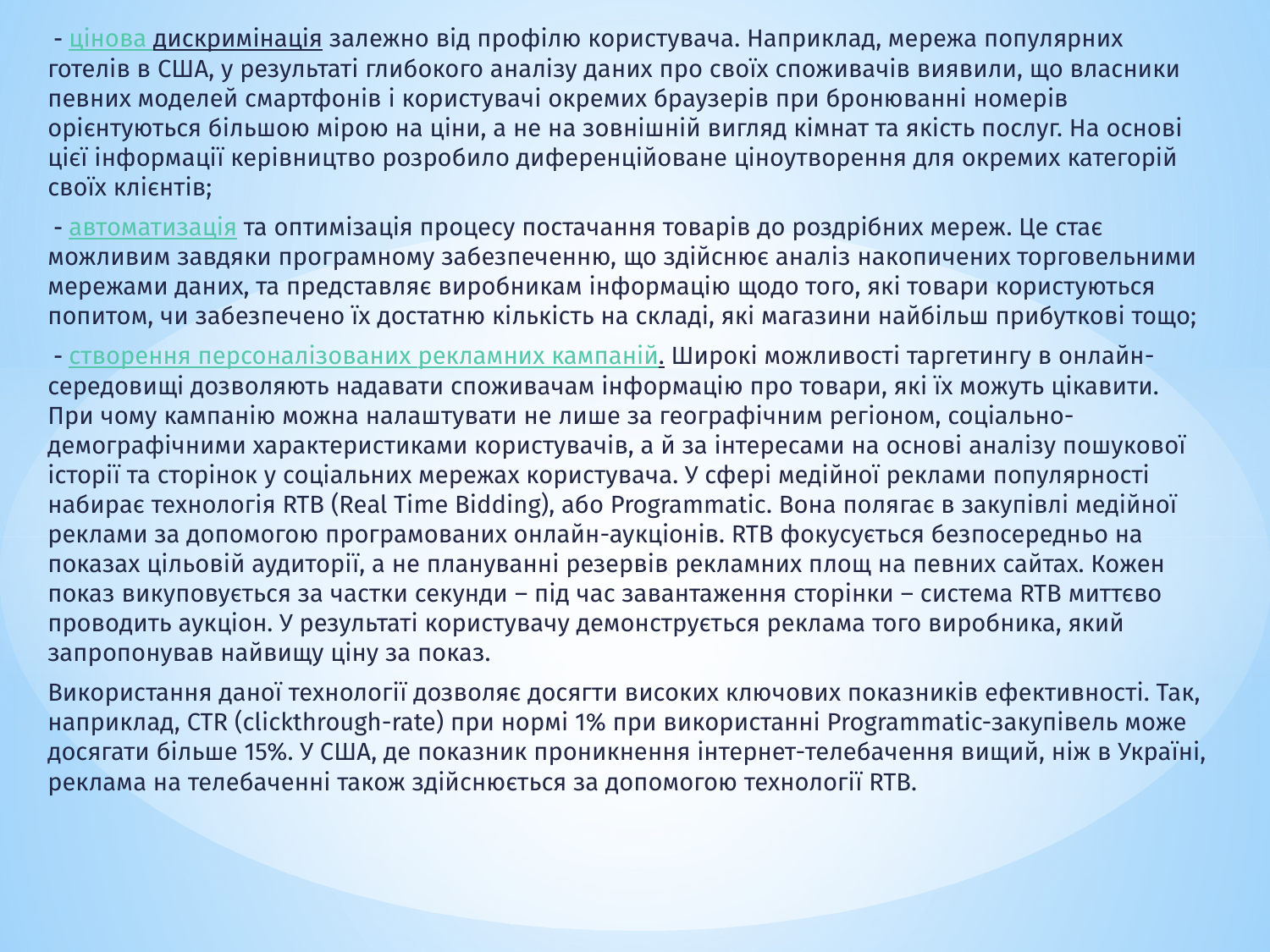

− цінова дискримінація залежно від профілю користувача. Наприклад, мережа популярних готелів в США, у результаті глибокого аналізу даних про своїх споживачів виявили, що власники певних моделей смартфонів і користувачі окремих браузерів при бронюванні номерів орієнтуються більшою мірою на ціни, а не на зовнішній вигляд кімнат та якість послуг. На основі цієї інформації керівництво розробило диференційоване ціноутворення для окремих категорій своїх клієнтів;
 − автоматизація та оптимізація процесу постачання товарів до роздрібних мереж. Це стає можливим завдяки програмному забезпеченню, що здійснює аналіз накопичених торговельними мережами даних, та представляє виробникам інформацію щодо того, які товари користуються попитом, чи забезпечено їх достатню кількість на складі, які магазини найбільш прибуткові тощо;
 − створення персоналізованих рекламних кампаній. Широкі можливості таргетингу в онлайн-середовищі дозволяють надавати споживачам інформацію про товари, які їх можуть цікавити. При чому кампанію можна налаштувати не лише за географічним регіоном, соціально-демографічними характеристиками користувачів, а й за інтересами на основі аналізу пошукової історії та сторінок у соціальних мережах користувача. У сфері медійної реклами популярності набирає технологія RTB (Real Time Bidding), або Programmatic. Вона полягає в закупівлі медійної реклами за допомогою програмованих онлайн-аукціонів. RTB фокусується безпосередньо на показах цільовій аудиторії, а не плануванні резервів рекламних площ на певних сайтах. Кожен показ викуповується за частки секунди – під час завантаження сторінки – система RTB миттєво проводить аукціон. У результаті користувачу демонструється реклама того виробника, який запропонував найвищу ціну за показ.
Використання даної технології дозволяє досягти високих ключових показників ефективності. Так, наприклад, CTR (clickthrough-rate) при нормі 1% при використанні Programmatic-закупівель може досягати більше 15%. У США, де показник проникнення інтернет-телебачення вищий, ніж в Україні, реклама на телебаченні також здійснюється за допомогою технології RTB.